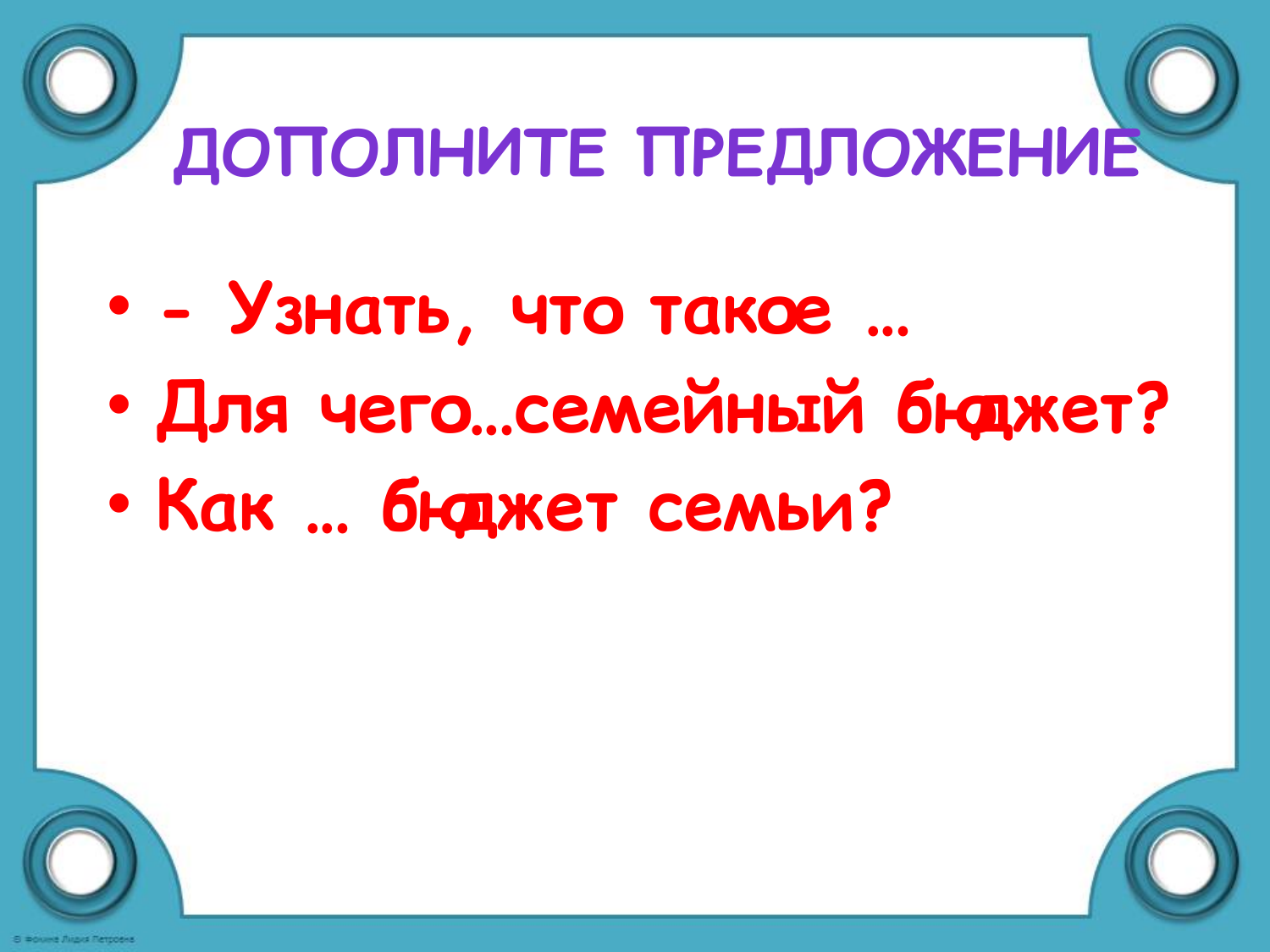

ДОПОЛНИТЕ ПРЕДЛОЖЕНИЕ
- Узнать, что такое …
Для чего…семейный бюджет?
Как … бюджет семьи?